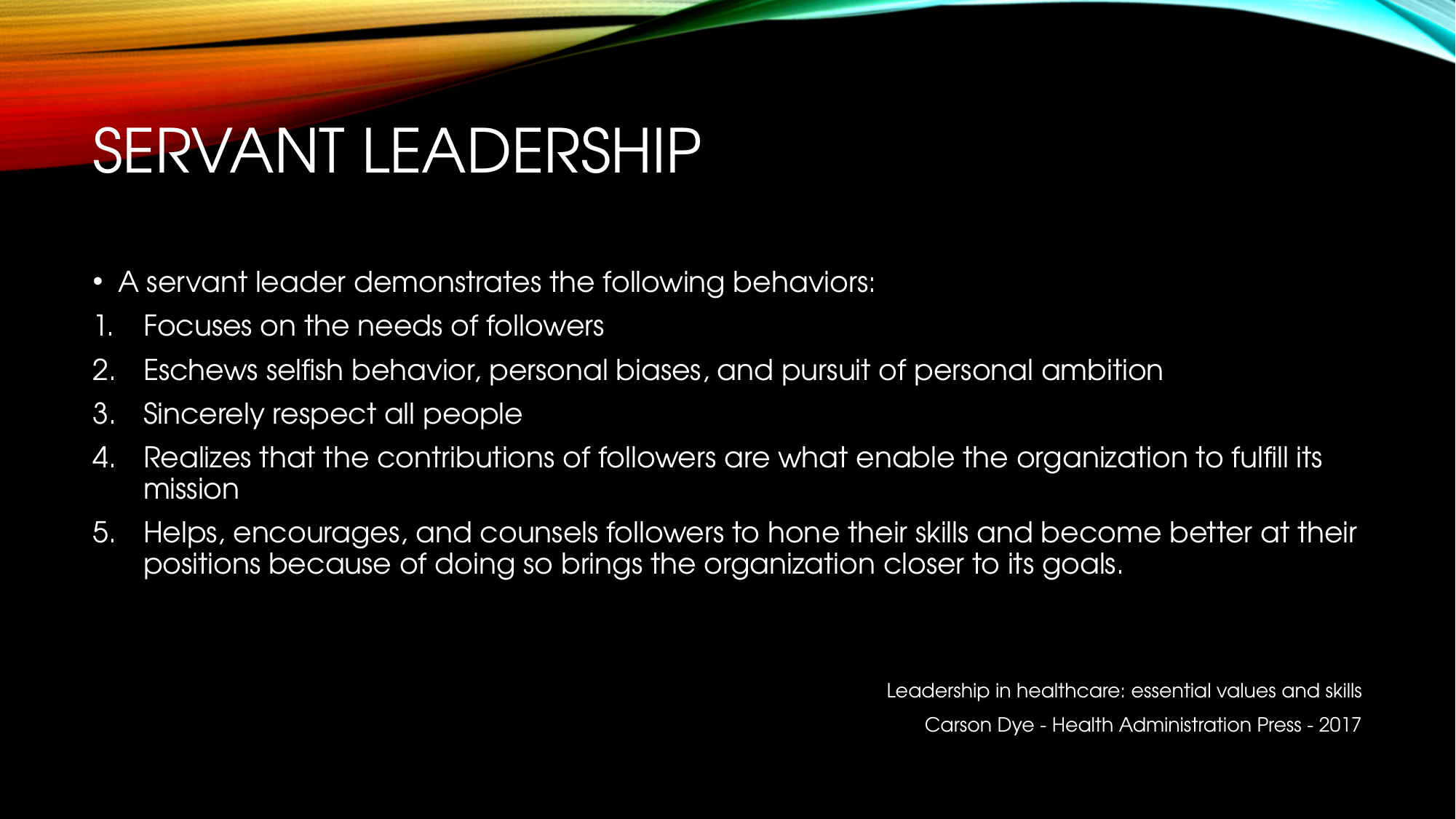

# Servant Leadership
A servant leader demonstrates the following behaviors:
Focuses on the needs of followers
Eschews selfish behavior, personal biases, and pursuit of personal ambition
Sincerely respect all people
Realizes that the contributions of followers are what enable the organization to fulfill its mission
Helps, encourages, and counsels followers to hone their skills and become better at their positions because of doing so brings the organization closer to its goals.

Leadership in healthcare: essential values and skills
Carson Dye - Health Administration Press - 2017